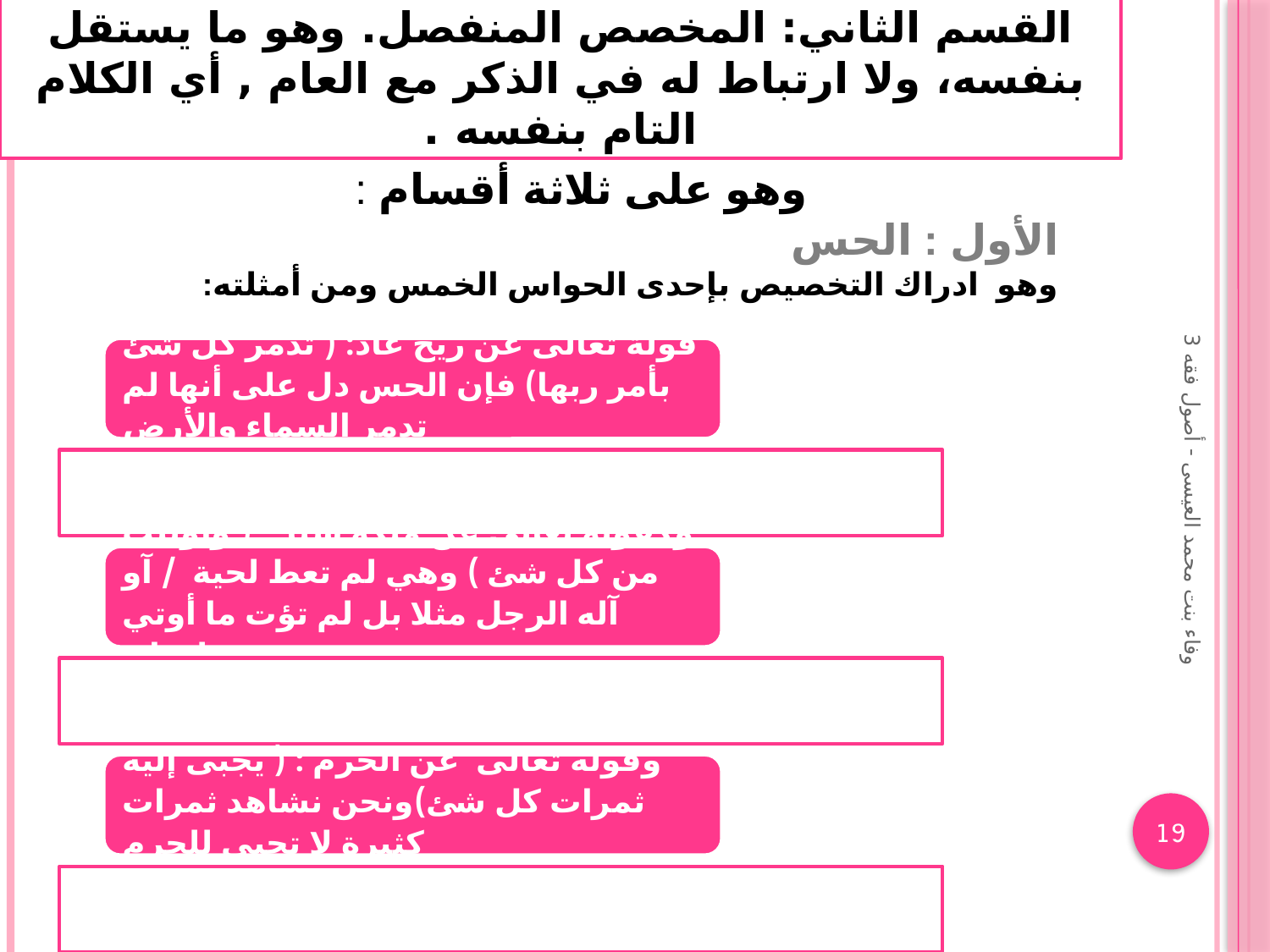

القسم الثاني: المخصص المنفصل. وهو ما يستقل بنفسه، ولا ارتباط له في الذكر مع العام , أي الكلام التام بنفسه .
وهو على ثلاثة أقسام :
الأول : الحس
وهو  ادراك التخصيص بإحدى الحواس الخمس ومن أمثلته:

وفاء بنت محمد العيسى - أصول فقه 3
19